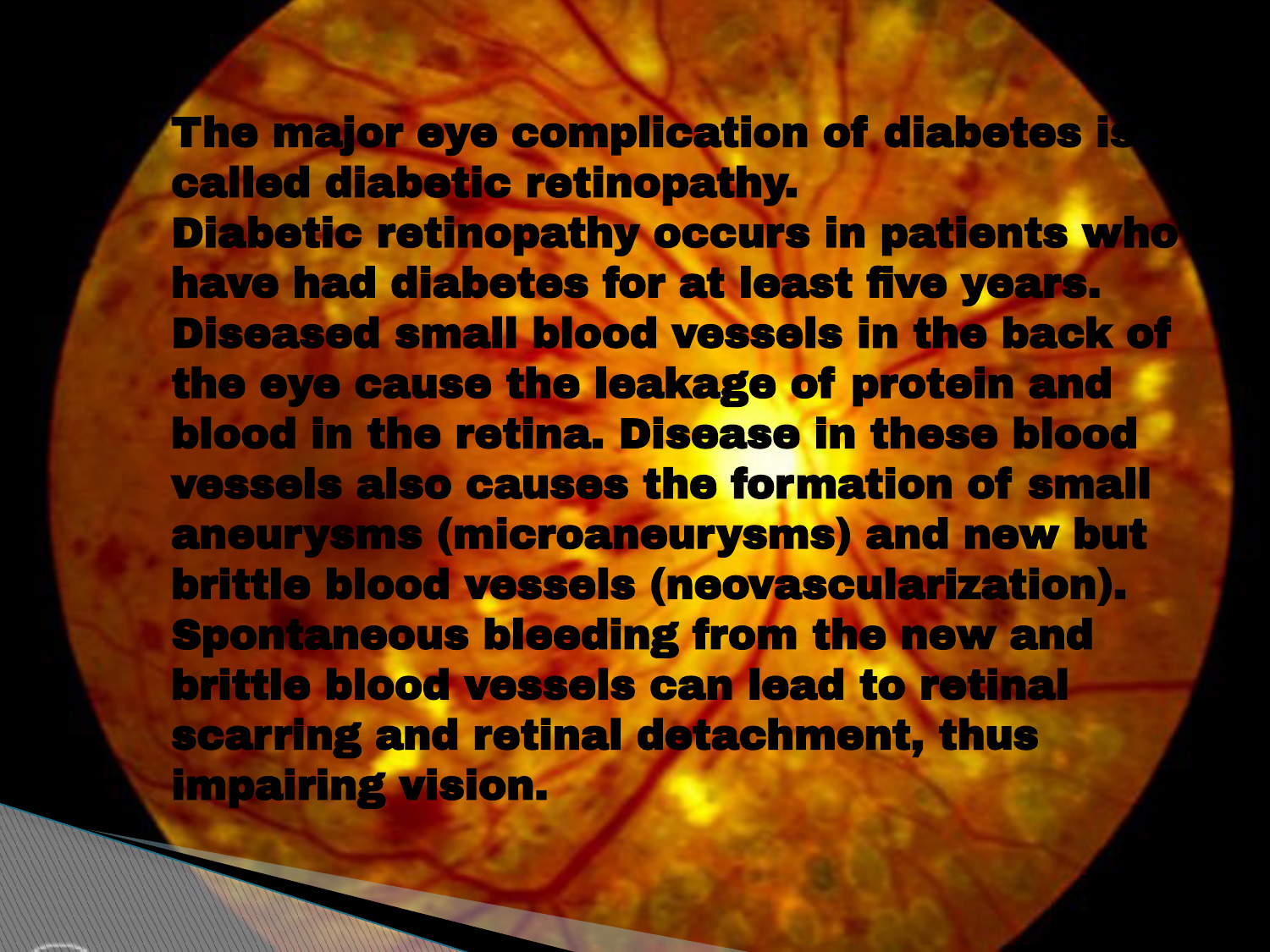

# The major eye complication of diabetes is called diabetic retinopathy. Diabetic retinopathy occurs in patients who have had diabetes for at least five years. Diseased small blood vessels in the back of the eye cause the leakage of protein and blood in the retina. Disease in these blood vessels also causes the formation of small aneurysms (microaneurysms) and new but brittle blood vessels (neovascularization). Spontaneous bleeding from the new and brittle blood vessels can lead to retinal scarring and retinal detachment, thus impairing vision.